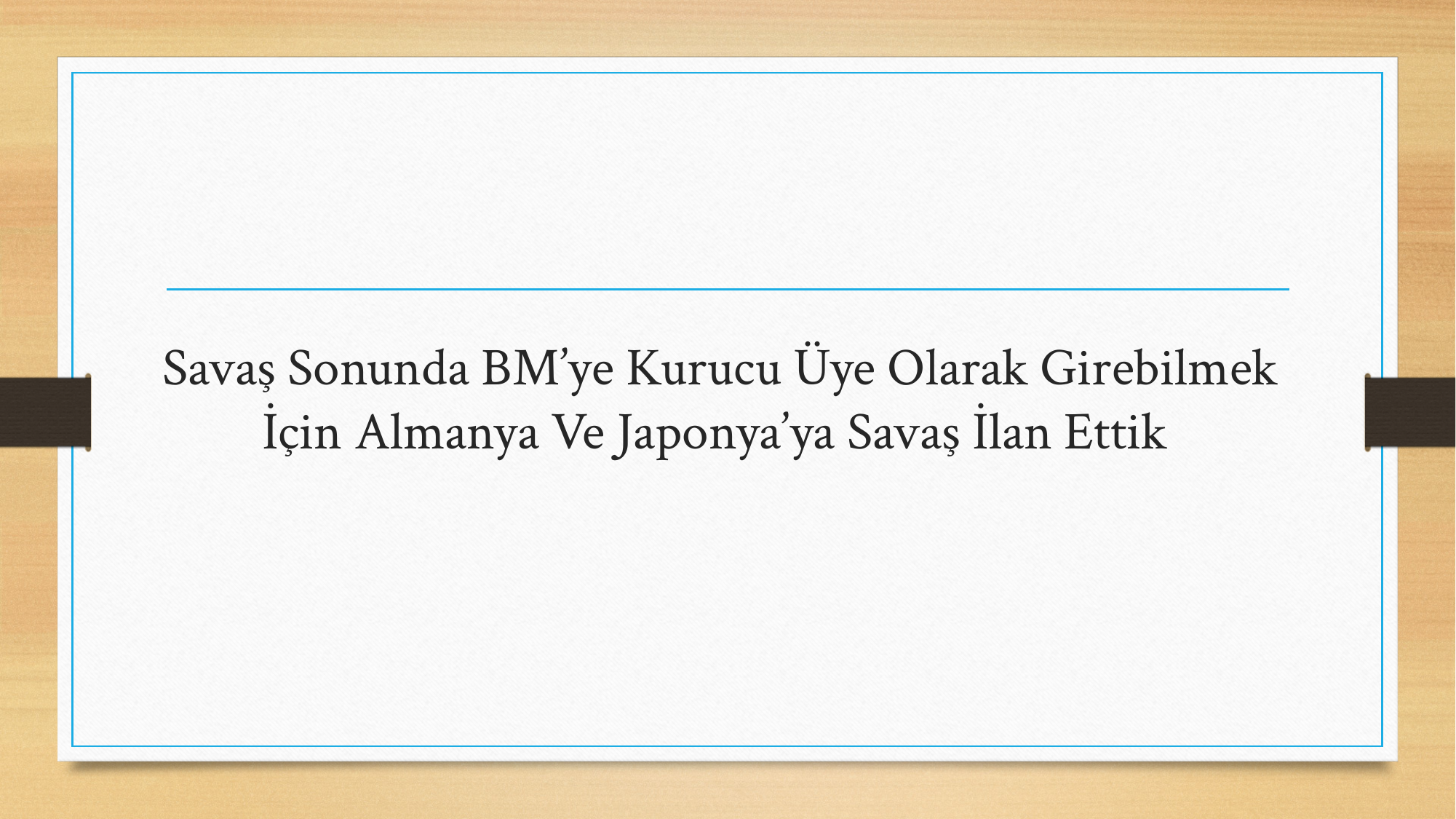

# Savaş Sonunda BM’ye Kurucu Üye Olarak Girebilmek İçin Almanya Ve Japonya’ya Savaş İlan Ettik